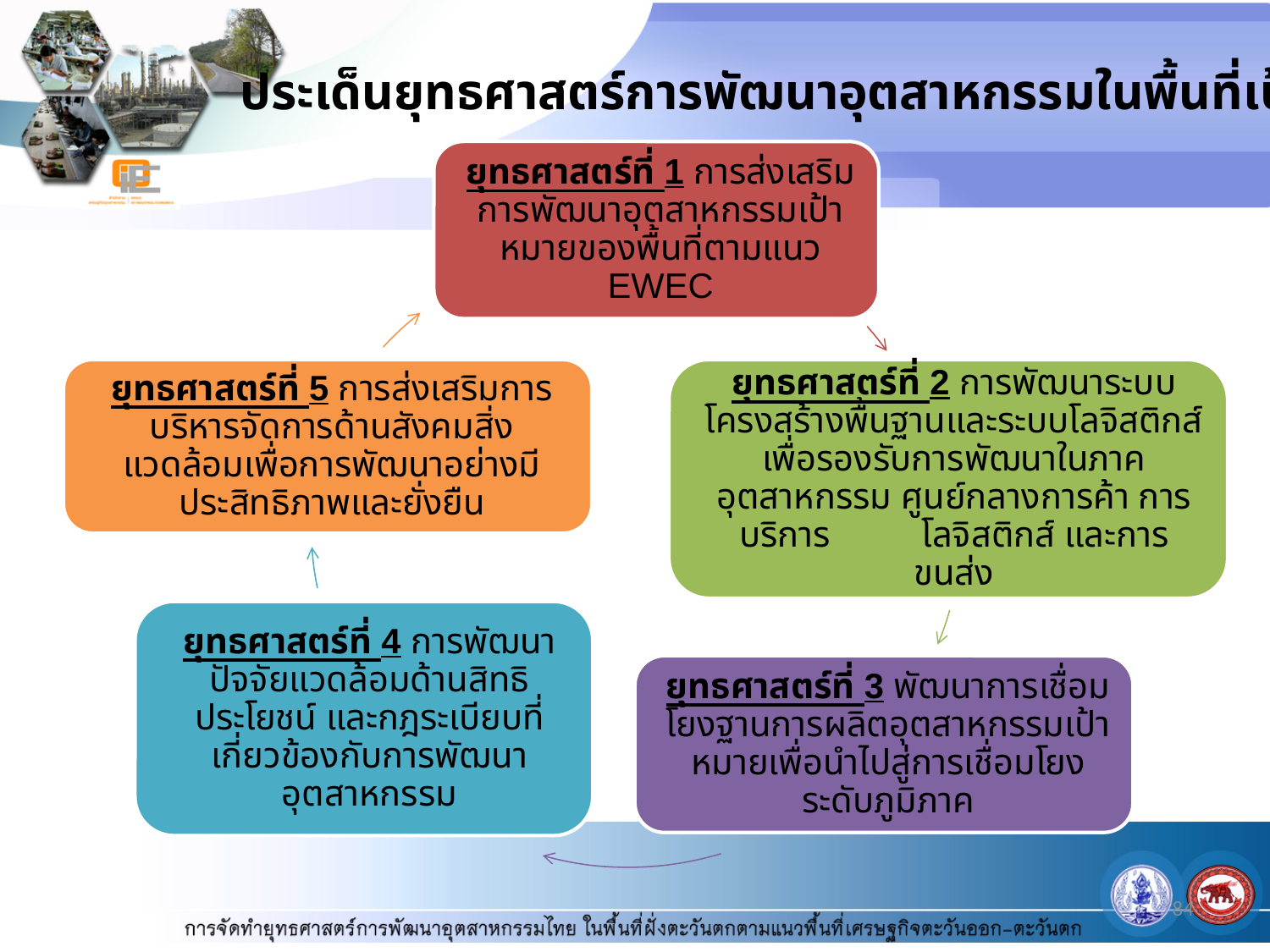

ประเด็นยุทธศาสตร์การพัฒนาอุตสาหกรรมในพื้นที่เป้าหมาย
ยุทธศาสตร์ที่ 1 การส่งเสริมการพัฒนาอุตสาหกรรมเป้าหมายของพื้นที่ตามแนว EWEC
ยุทธศาสตร์ที่ 2 การพัฒนาระบบโครงสร้างพื้นฐานและระบบโลจิสติกส์เพื่อรองรับการพัฒนาในภาคอุตสาหกรรม ศูนย์กลางการค้า การบริการ          โลจิสติกส์ และการขนส่ง
ยุทธศาสตร์ที่ 3 พัฒนาการเชื่อมโยงฐานการผลิตอุตสาหกรรมเป้าหมายเพื่อนำไปสู่การเชื่อมโยงระดับภูมิภาค
ยุทธศาสตร์ที่ 4 การพัฒนาปัจจัยแวดล้อมด้านสิทธิประโยชน์ และกฎระเบียบที่เกี่ยวข้องกับการพัฒนาอุตสาหกรรม
ยุทธศาสตร์ที่ 5 การส่งเสริมการบริหารจัดการด้านสังคมสิ่งแวดล้อมเพื่อการพัฒนาอย่างมีประสิทธิภาพและยั่งยืน
84